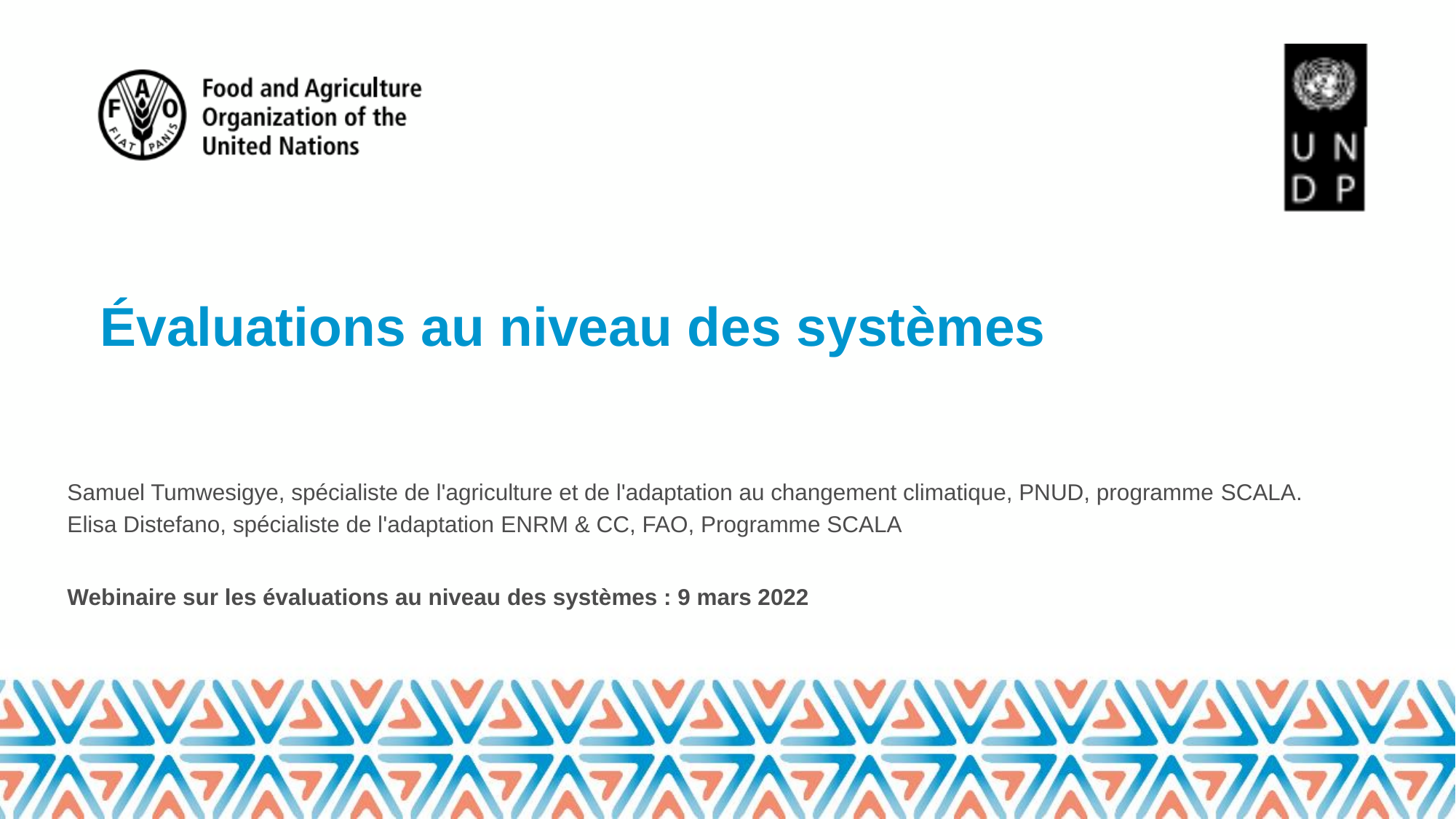

# Évaluations au niveau des systèmes
Samuel Tumwesigye, spécialiste de l'agriculture et de l'adaptation au changement climatique, PNUD, programme SCALA.
Elisa Distefano, spécialiste de l'adaptation ENRM & CC, FAO, Programme SCALA

Webinaire sur les évaluations au niveau des systèmes : 9 mars 2022